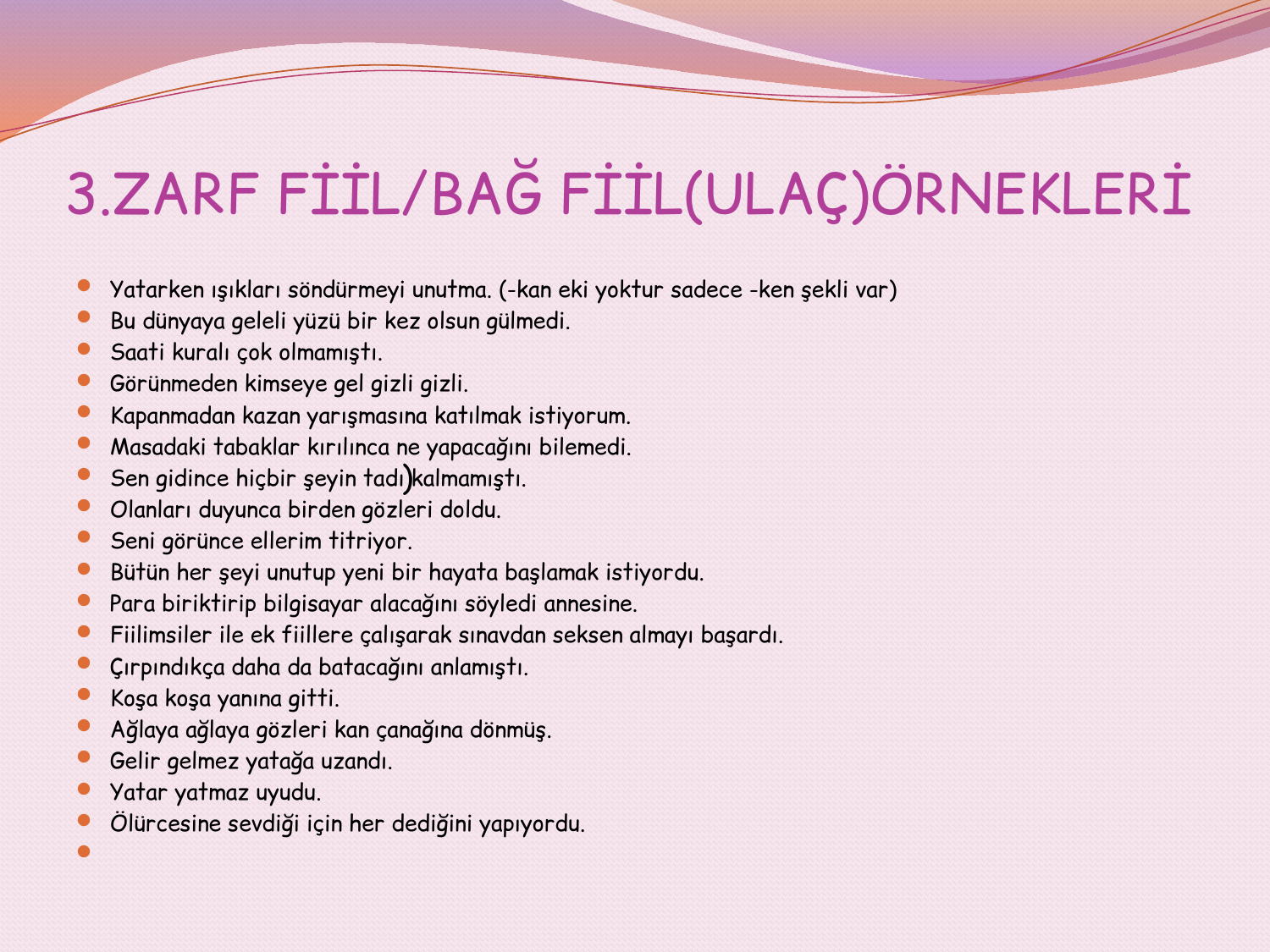

# 3.ZARF FİİL/BAĞ FİİL(ULAÇ)ÖRNEKLERİ
Yatarken ışıkları söndürmeyi unutma. (-kan eki yoktur sadece -ken şekli var)
Bu dünyaya geleli yüzü bir kez olsun gülmedi.
Saati kuralı çok olmamıştı.
Görünmeden kimseye gel gizli gizli.
Kapanmadan kazan yarışmasına katılmak istiyorum.
Masadaki tabaklar kırılınca ne yapacağını bilemedi.
Sen gidince hiçbir şeyin tadı kalmamıştı.
Olanları duyunca birden gözleri doldu.
Seni görünce ellerim titriyor.
Bütün her şeyi unutup yeni bir hayata başlamak istiyordu.
Para biriktirip bilgisayar alacağını söyledi annesine.
Fiilimsiler ile ek fiillere çalışarak sınavdan seksen almayı başardı.
Çırpındıkça daha da batacağını anlamıştı.
Koşa koşa yanına gitti.
Ağlaya ağlaya gözleri kan çanağına dönmüş.
Gelir gelmez yatağa uzandı.
Yatar yatmaz uyudu.
Ölürcesine sevdiği için her dediğini yapıyordu.

)